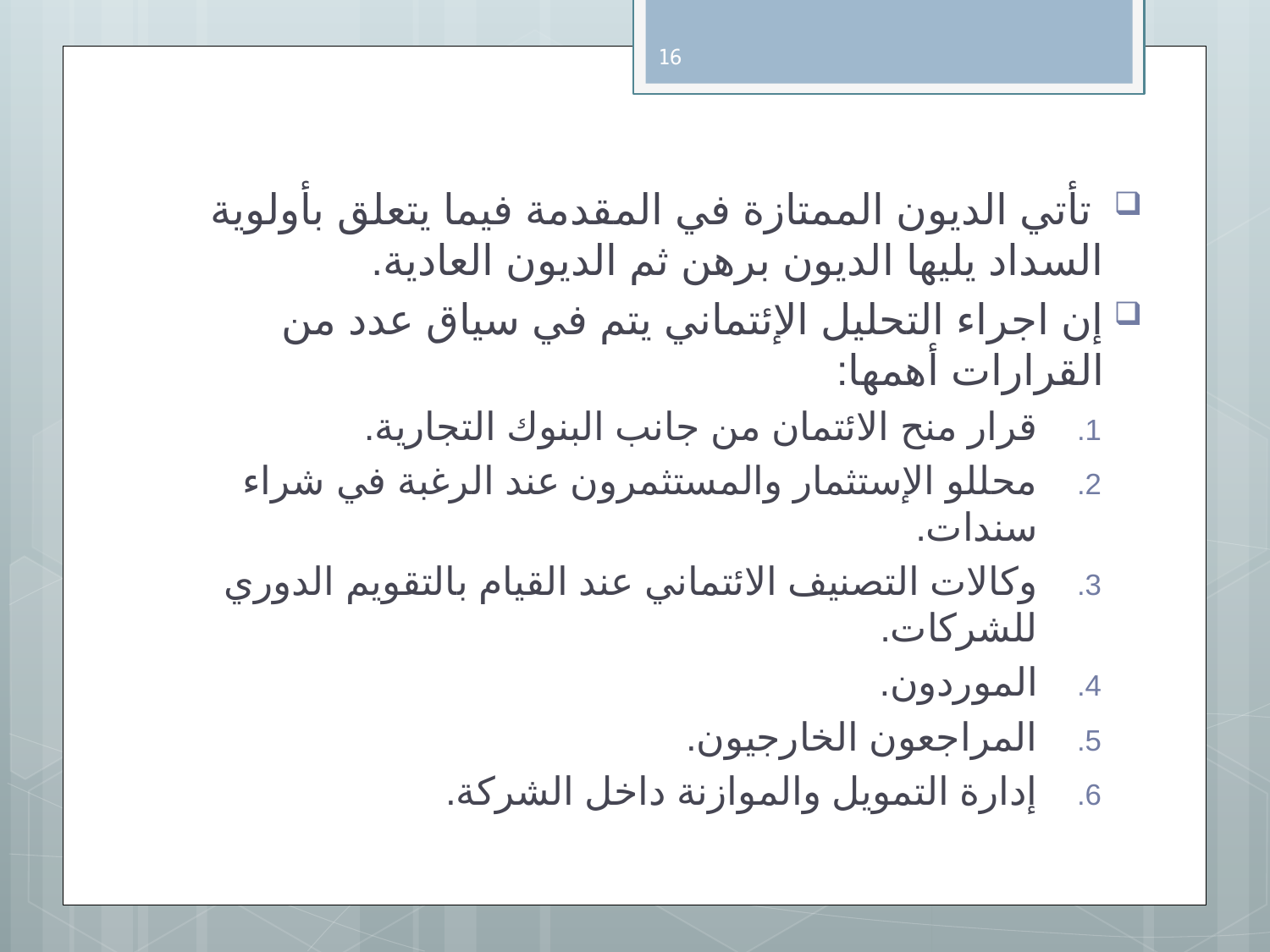

16
 تأتي الديون الممتازة في المقدمة فيما يتعلق بأولوية السداد يليها الديون برهن ثم الديون العادية.
إن اجراء التحليل الإئتماني يتم في سياق عدد من القرارات أهمها:
قرار منح الائتمان من جانب البنوك التجارية.
محللو الإستثمار والمستثمرون عند الرغبة في شراء سندات.
وكالات التصنيف الائتماني عند القيام بالتقويم الدوري للشركات.
الموردون.
المراجعون الخارجيون.
إدارة التمويل والموازنة داخل الشركة.